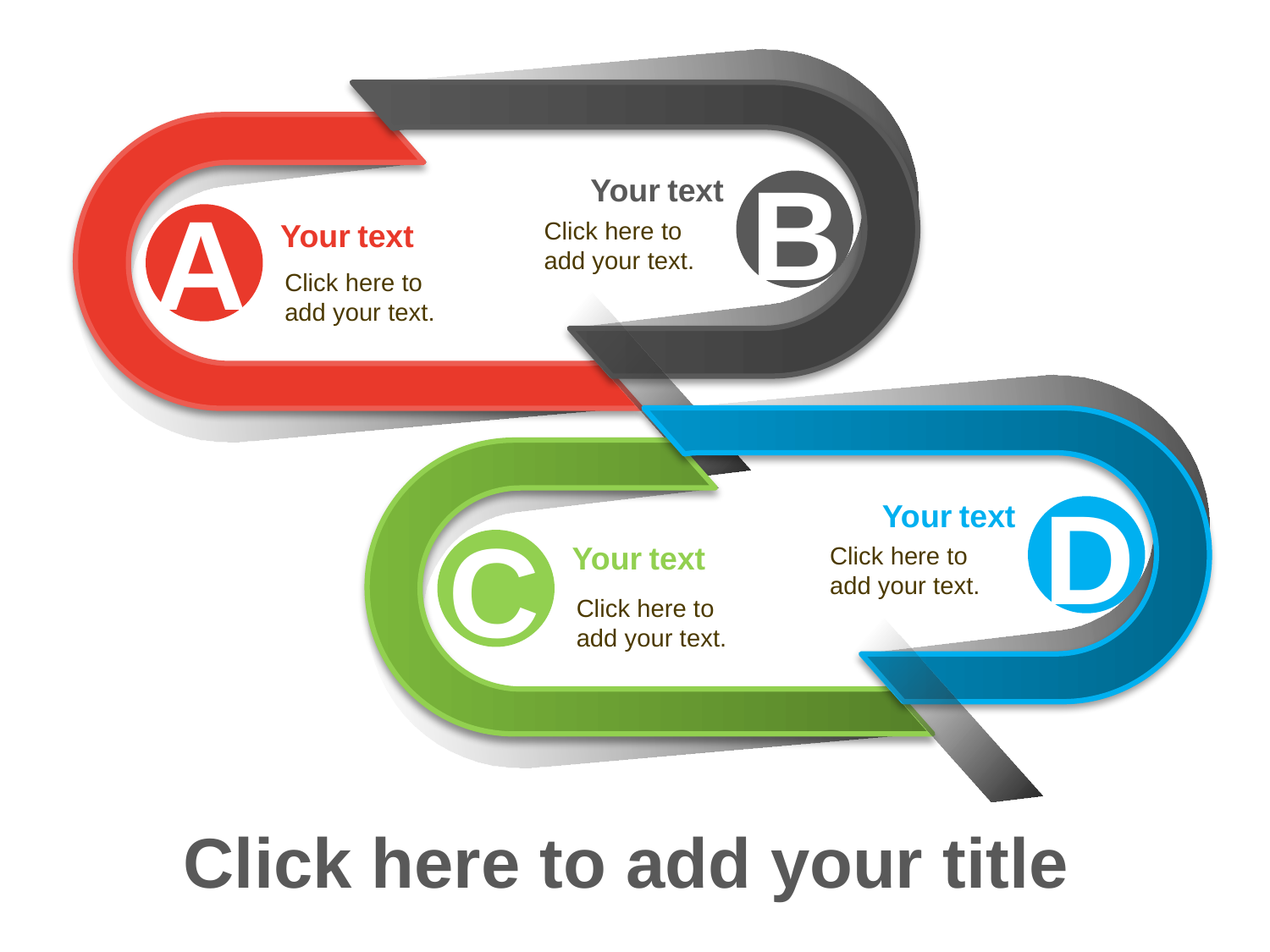

Your text
B

A
Click here to add your text.
Your text

Click here to add your text.

Your text
D

C
Click here to add your text.
Your text

Click here to add your text.
Click here to add your title